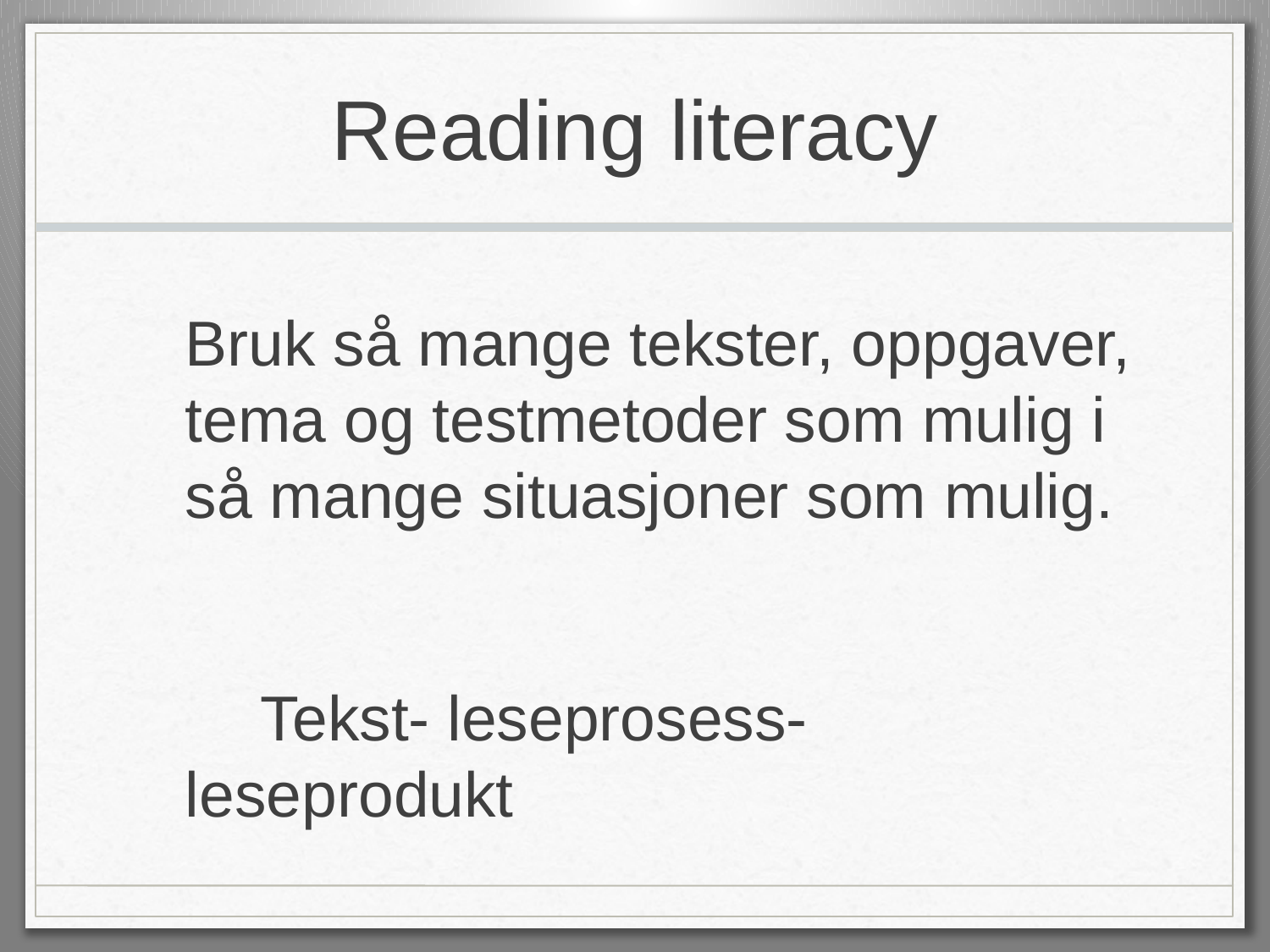

# Reading literacy
	Bruk så mange tekster, oppgaver, tema og testmetoder som mulig i så mange situasjoner som mulig.

       Tekst- leseprosess- leseprodukt